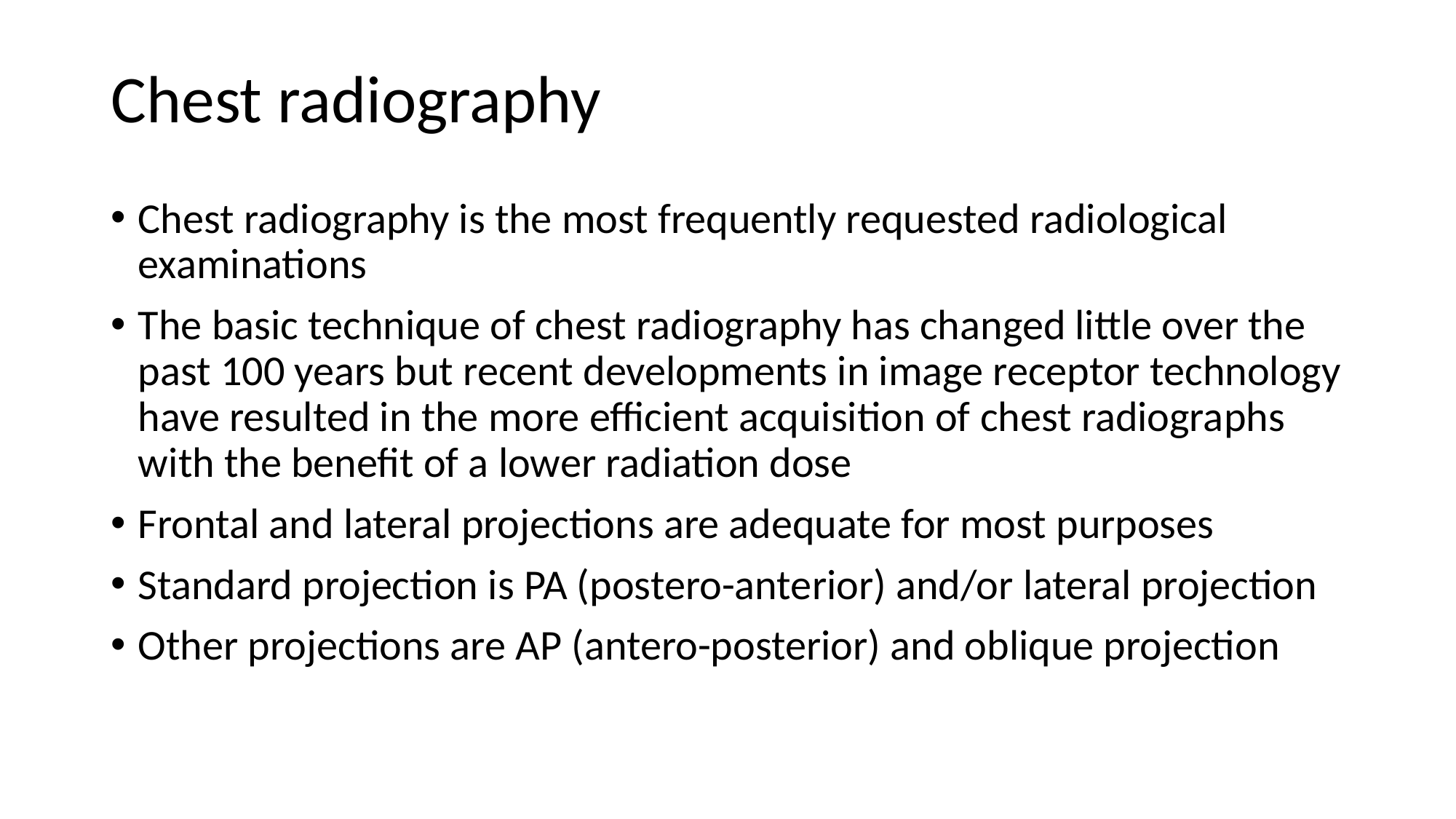

# Chest radiography
Chest radiography is the most frequently requested radiological examinations
The basic technique of chest radiography has changed little over the past 100 years but recent developments in image receptor technology have resulted in the more efficient acquisition of chest radiographs with the benefit of a lower radiation dose
Frontal and lateral projections are adequate for most purposes
Standard projection is PA (postero-anterior) and/or lateral projection
Other projections are AP (antero-posterior) and oblique projection